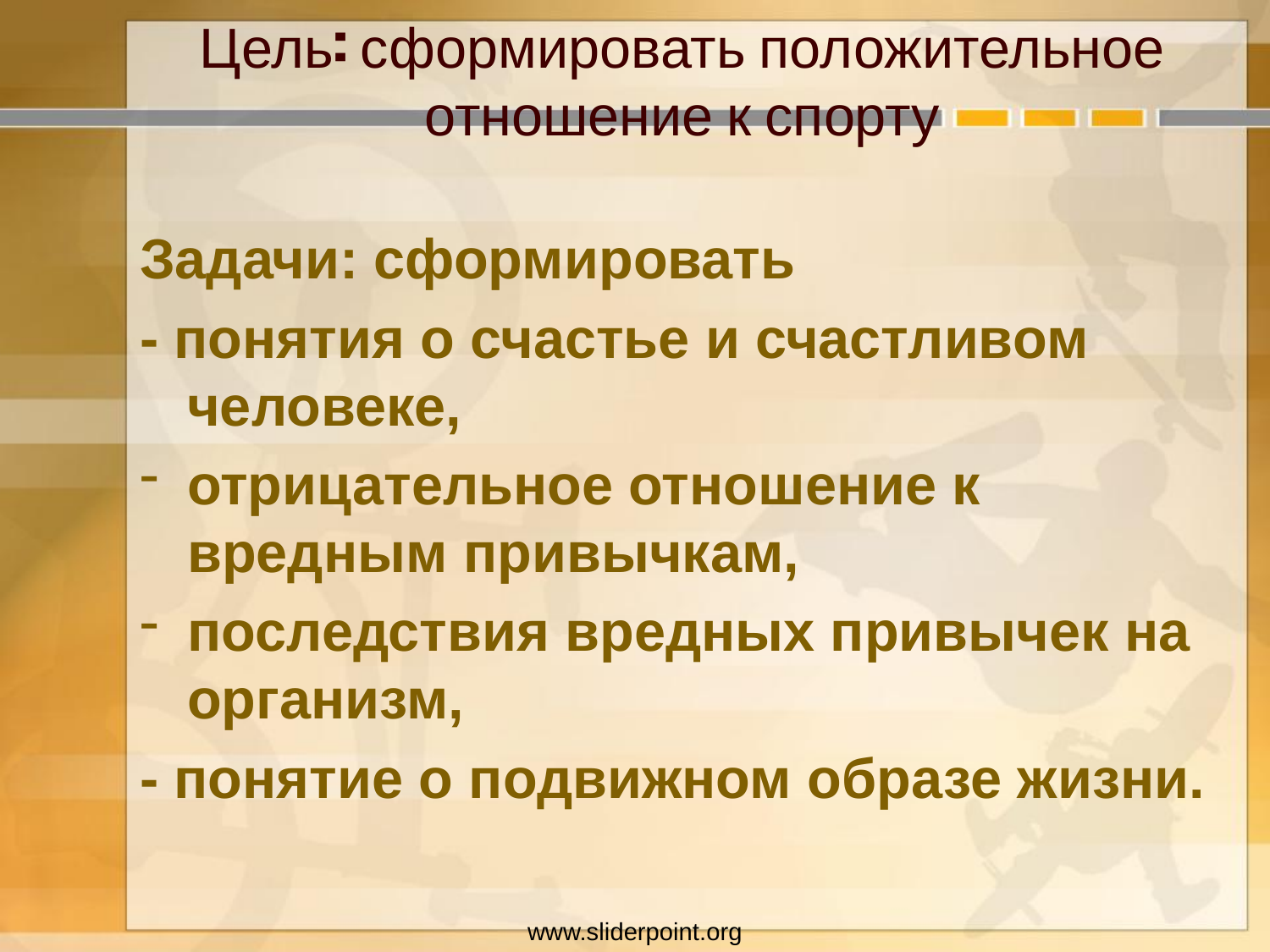

# Цель: сформировать положительное отношение к спорту

Задачи: сформировать
- понятия о счастье и счастливом человеке,
отрицательное отношение к вредным привычкам,
последствия вредных привычек на организм,
- понятие о подвижном образе жизни.
www.sliderpoint.org